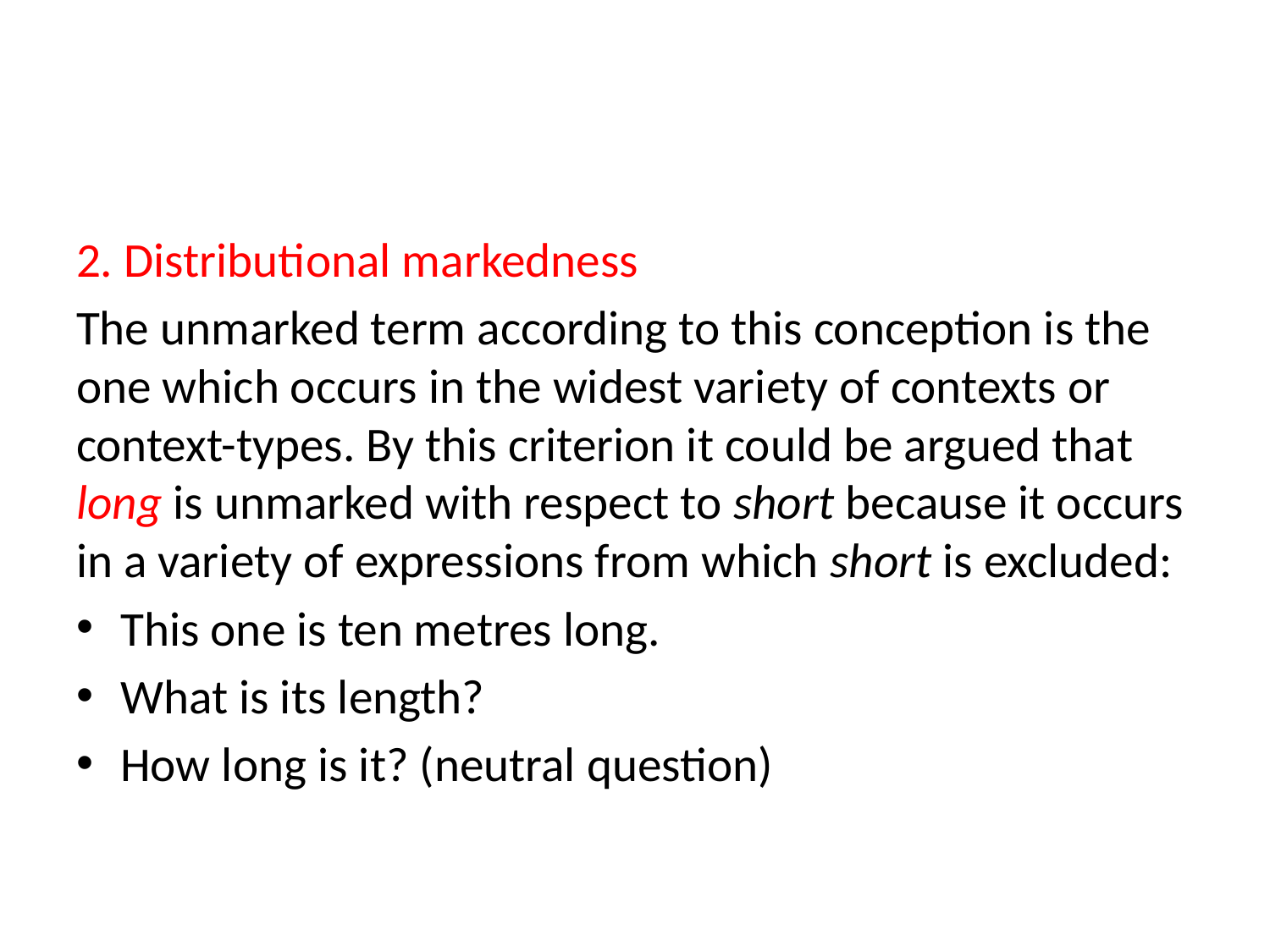

#
2. Distributional markedness
The unmarked term according to this conception is the one which occurs in the widest variety of contexts or context-types. By this criterion it could be argued that long is unmarked with respect to short because it occurs in a variety of expressions from which short is excluded:
This one is ten metres long.
What is its length?
How long is it? (neutral question)